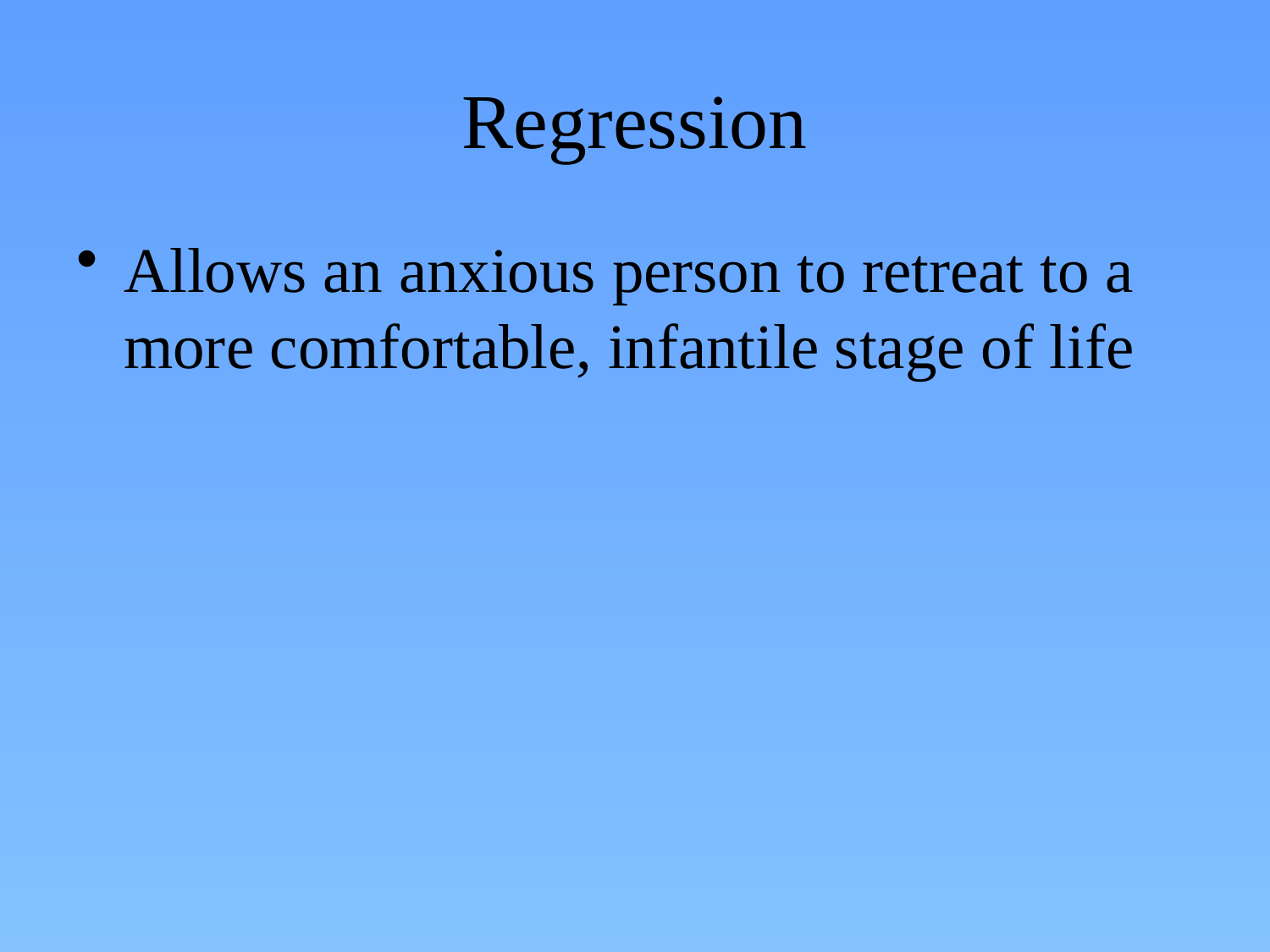

# Regression
Allows an anxious person to retreat to a more comfortable, infantile stage of life